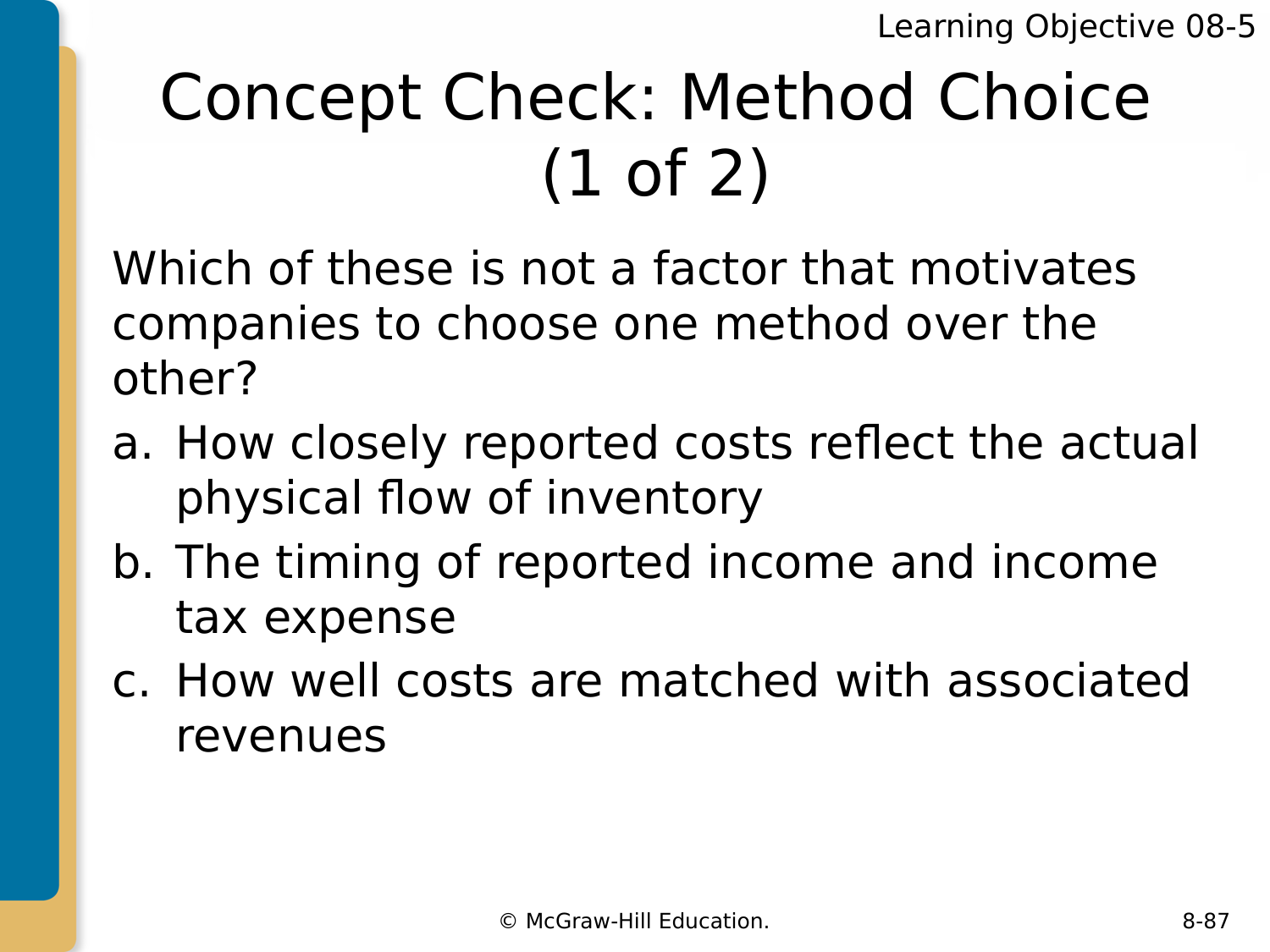

Learning Objective 08-5
# Concept Check: Method Choice (1 of 2)
Which of these is not a factor that motivates companies to choose one method over the other?
How closely reported costs reflect the actual physical flow of inventory
The timing of reported income and income tax expense
How well costs are matched with associated revenues